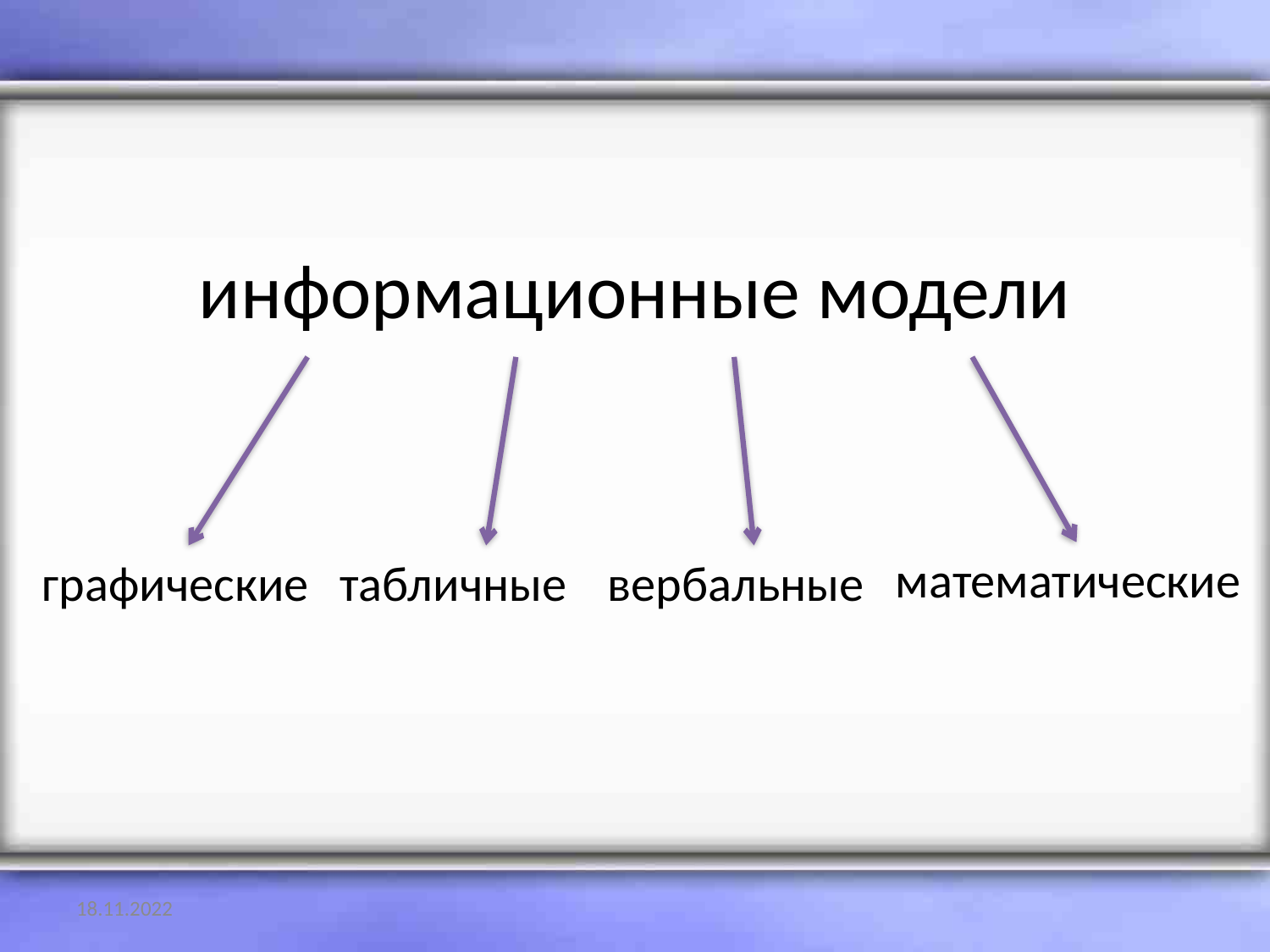

# информационные модели
математические
графические
табличные
вербальные
18.11.2022